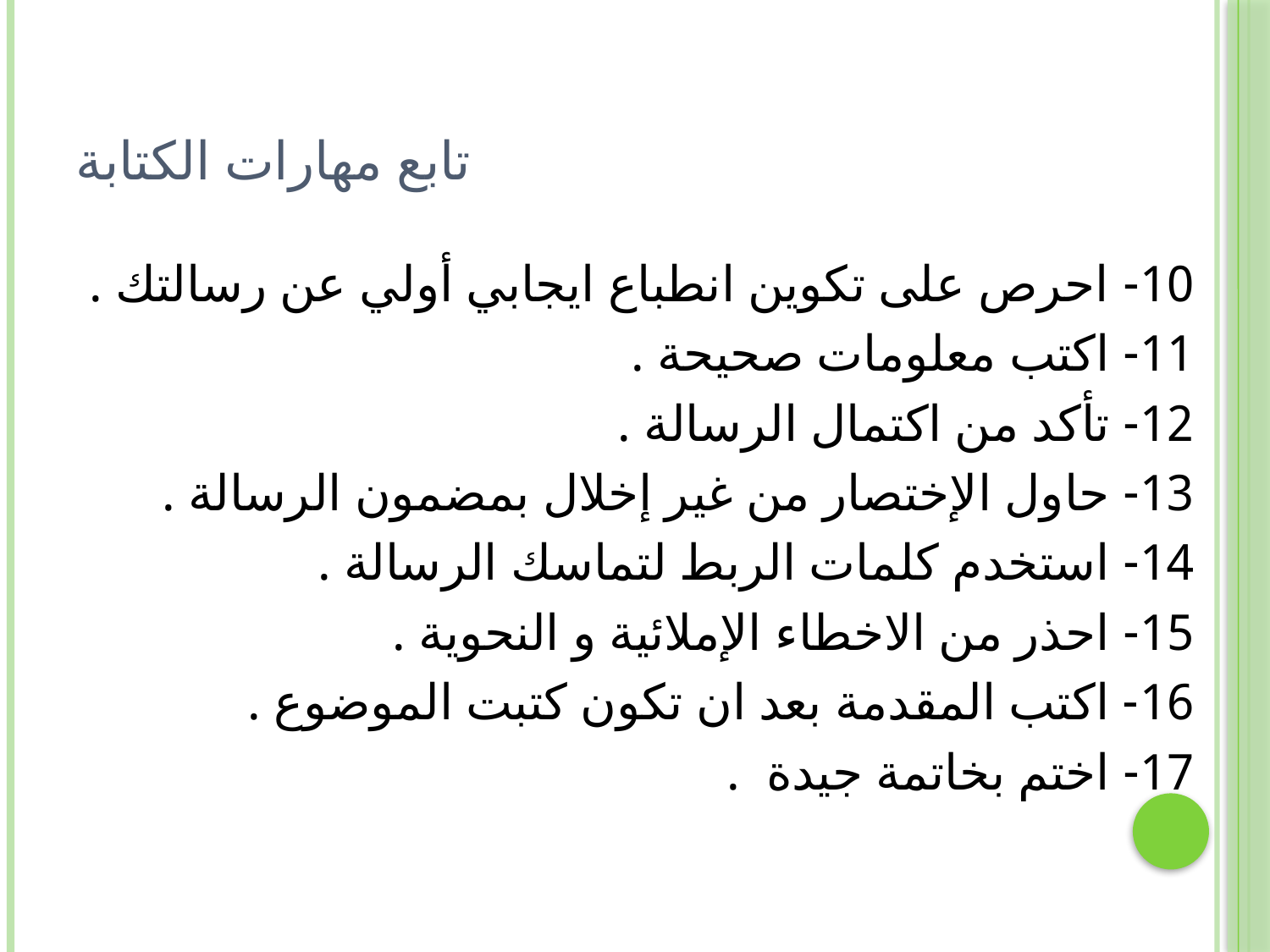

# تابع مهارات الكتابة
10- احرص على تكوين انطباع ايجابي أولي عن رسالتك .
11- اكتب معلومات صحيحة .
12- تأكد من اكتمال الرسالة .
13- حاول الإختصار من غير إخلال بمضمون الرسالة .
14- استخدم كلمات الربط لتماسك الرسالة .
15- احذر من الاخطاء الإملائية و النحوية .
16- اكتب المقدمة بعد ان تكون كتبت الموضوع .
17- اختم بخاتمة جيدة  .